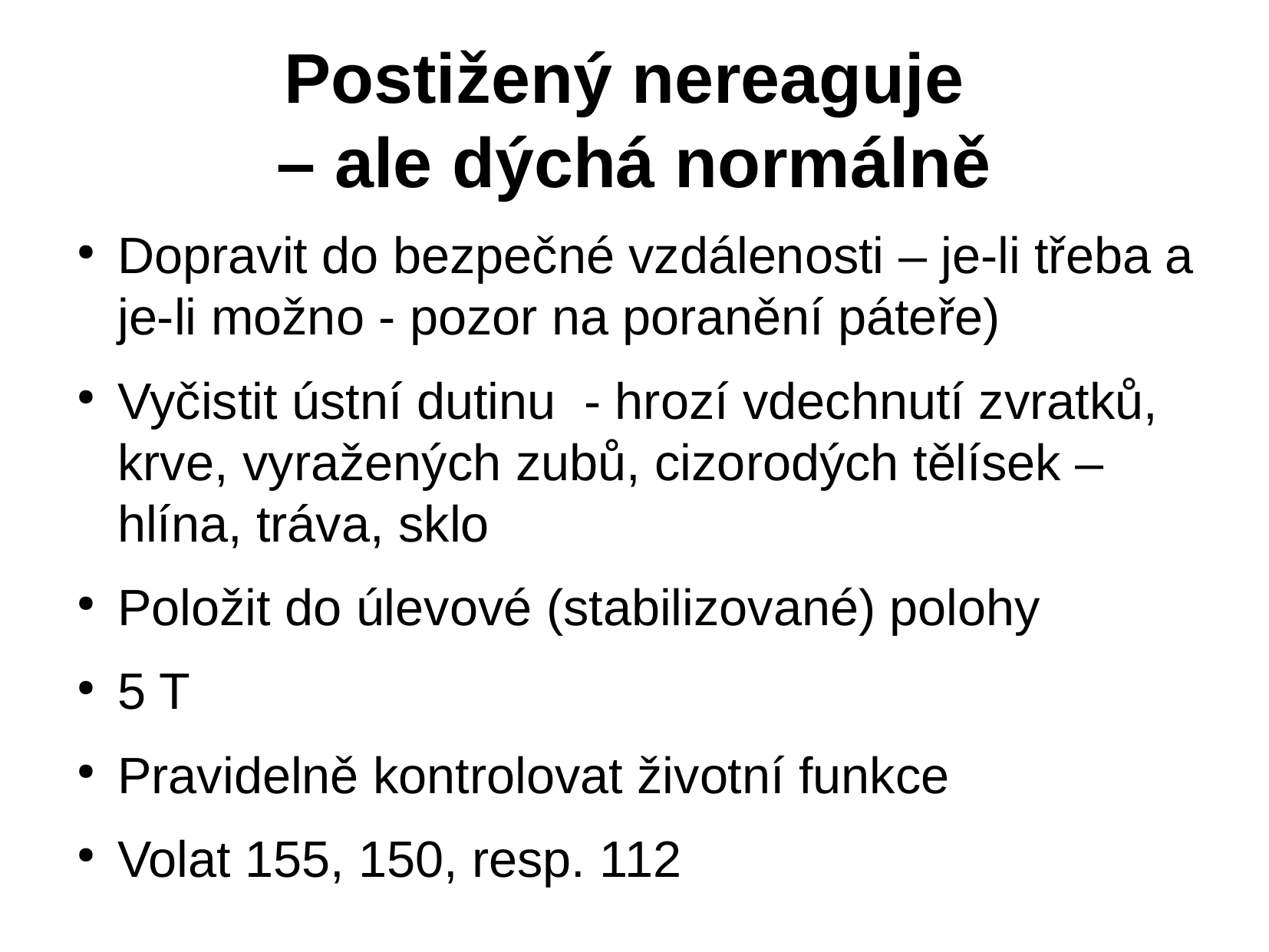

# Postižený nereaguje – ale dýchá normálně
Dopravit do bezpečné vzdálenosti – je-li třeba a je-li možno - pozor na poranění páteře)
Vyčistit ústní dutinu  - hrozí vdechnutí zvratků, krve, vyražených zubů, cizorodých tělísek – hlína, tráva, sklo
Položit do úlevové (stabilizované) polohy
5 T
Pravidelně kontrolovat životní funkce
Volat 155, 150, resp. 112